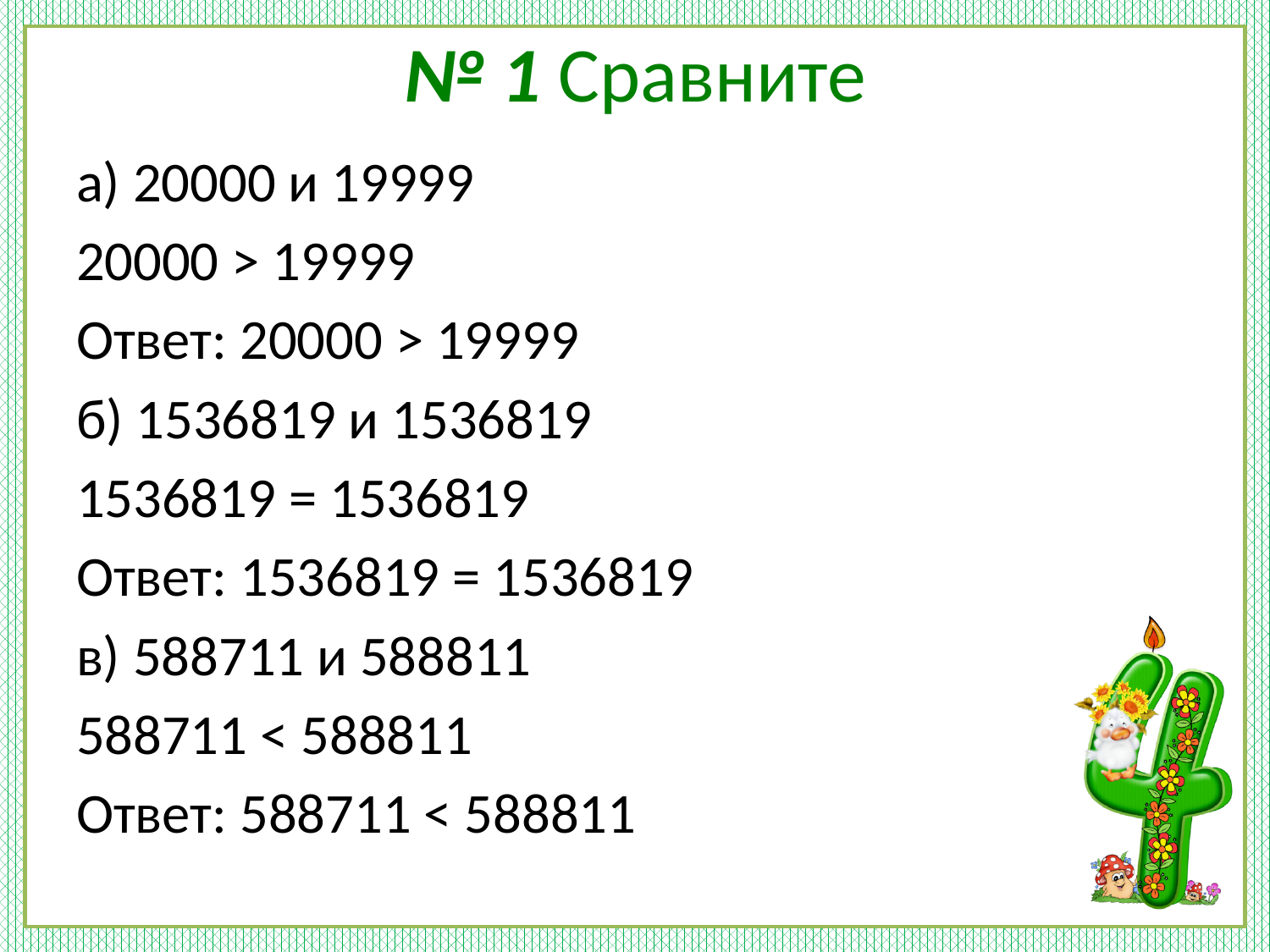

# № 1 Сравните
а) 20000 и 19999
20000 > 19999
Ответ: 20000 > 19999
б) 1536819 и 1536819
1536819 = 1536819
Ответ: 1536819 = 1536819
в) 588711 и 588811
588711 < 588811
Ответ: 588711 < 588811